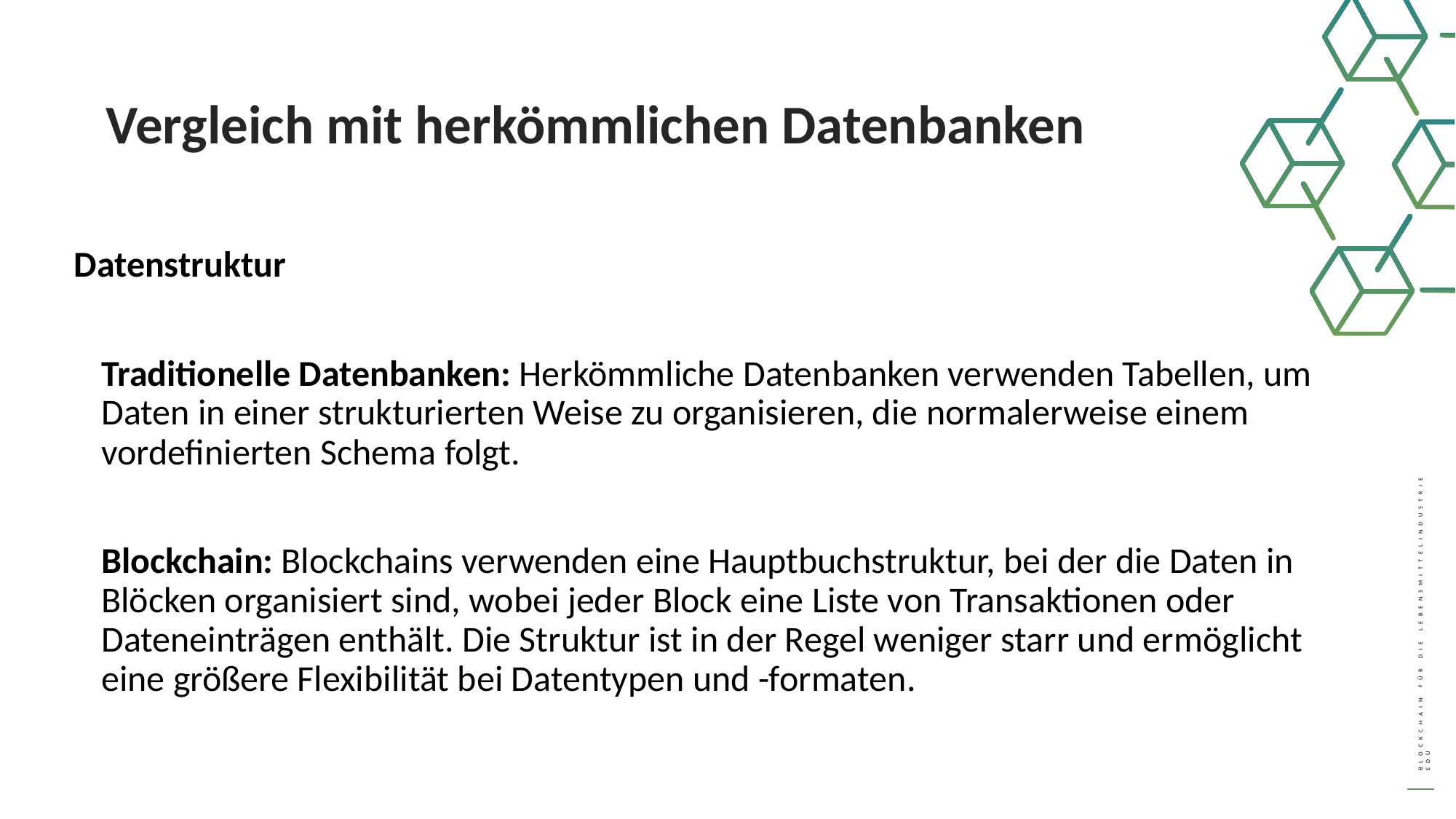

Vergleich mit herkömmlichen Datenbanken
Datenstruktur

	Traditionelle Datenbanken: Herkömmliche Datenbanken verwenden Tabellen, um Daten in einer strukturierten Weise zu organisieren, die normalerweise einem vordefinierten Schema folgt.

	Blockchain: Blockchains verwenden eine Hauptbuchstruktur, bei der die Daten in Blöcken organisiert sind, wobei jeder Block eine Liste von Transaktionen oder Dateneinträgen enthält. Die Struktur ist in der Regel weniger starr und ermöglicht eine größere Flexibilität bei Datentypen und -formaten.